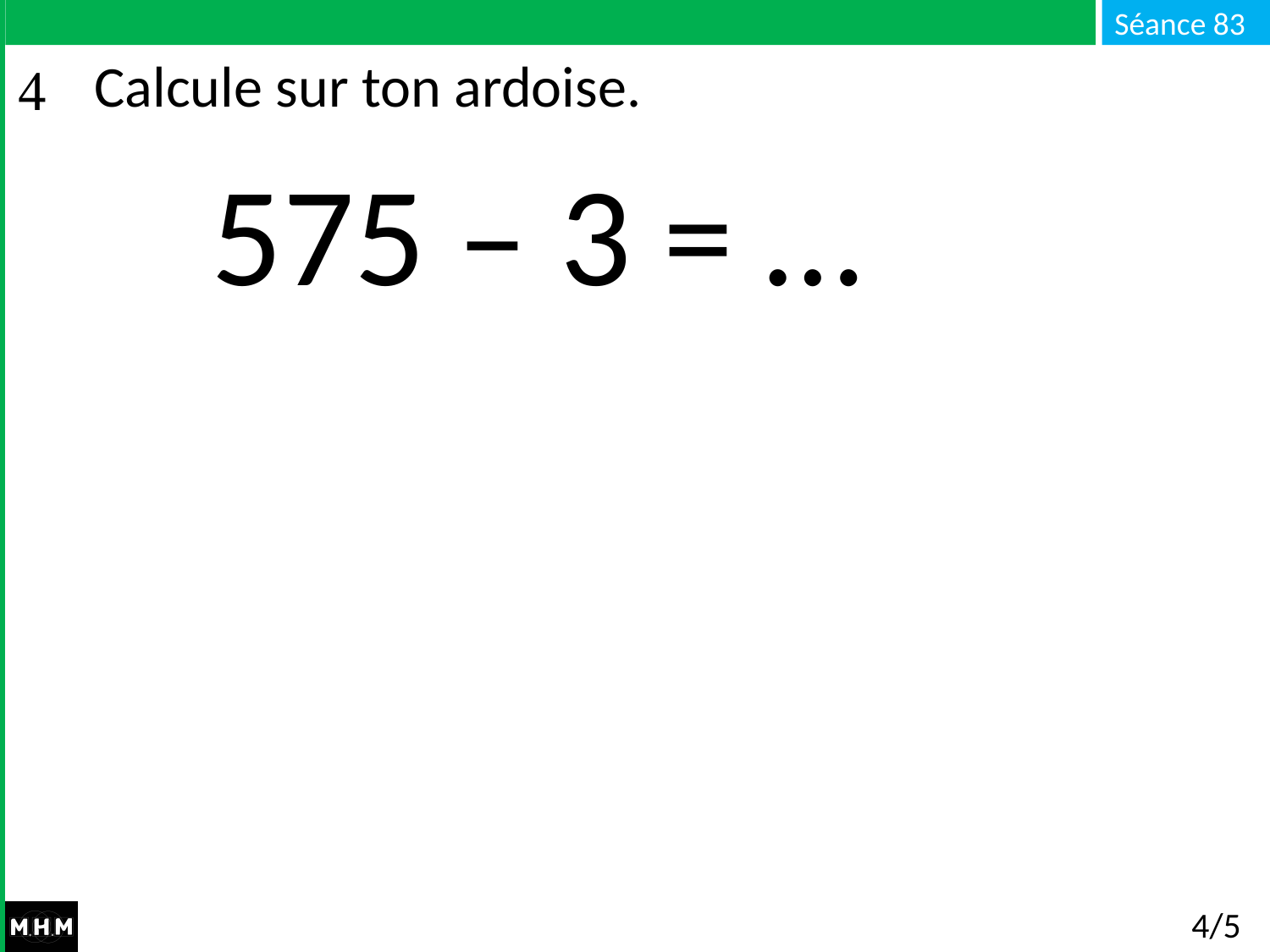

# Calcule sur ton ardoise.
575 – 3 = …
4/5